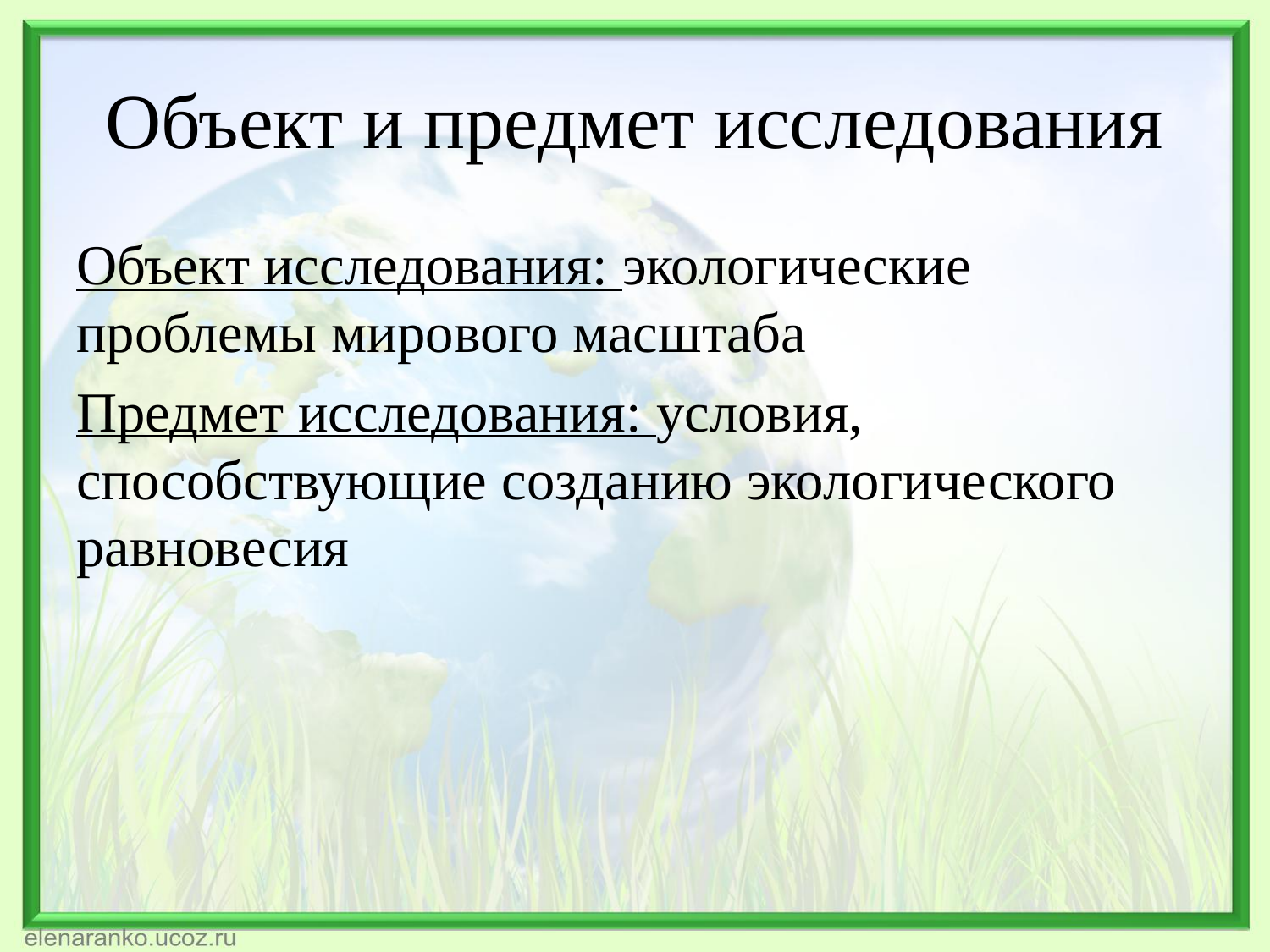

# Объект и предмет исследования
Объект исследования: экологические проблемы мирового масштаба
Предмет исследования: условия, способствующие созданию экологического равновесия